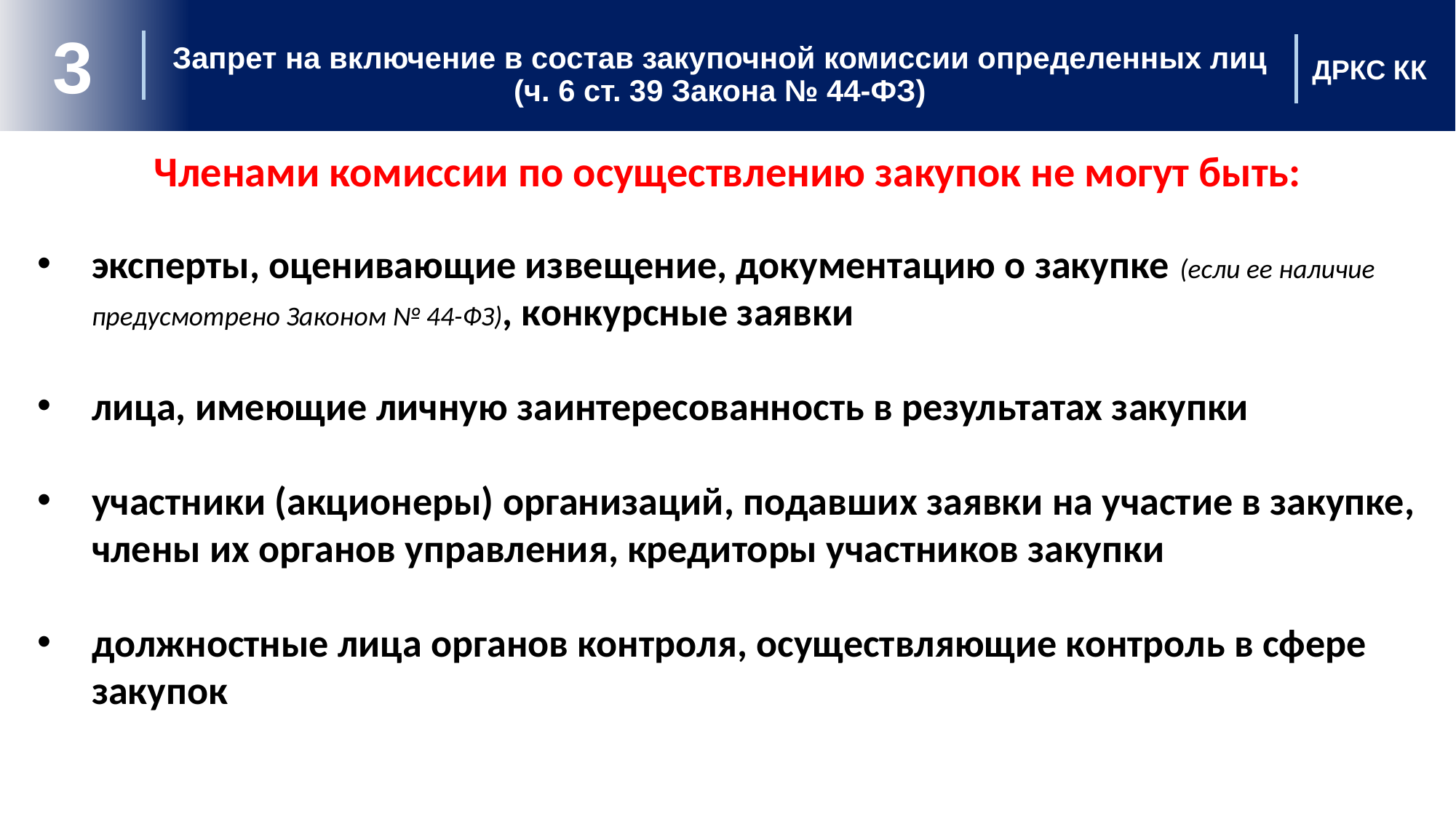

# Запрет на включение в состав закупочной комиссии определенных лиц (ч. 6 ст. 39 Закона № 44-ФЗ)
3
ДРКС КК
Членами комиссии по осуществлению закупок не могут быть:

эксперты, оценивающие извещение, документацию о закупке (если ее наличие предусмотрено Законом № 44-ФЗ), конкурсные заявки

лица, имеющие личную заинтересованность в результатах закупки

участники (акционеры) организаций, подавших заявки на участие в закупке, члены их органов управления, кредиторы участников закупки

должностные лица органов контроля, осуществляющие контроль в сфере закупок